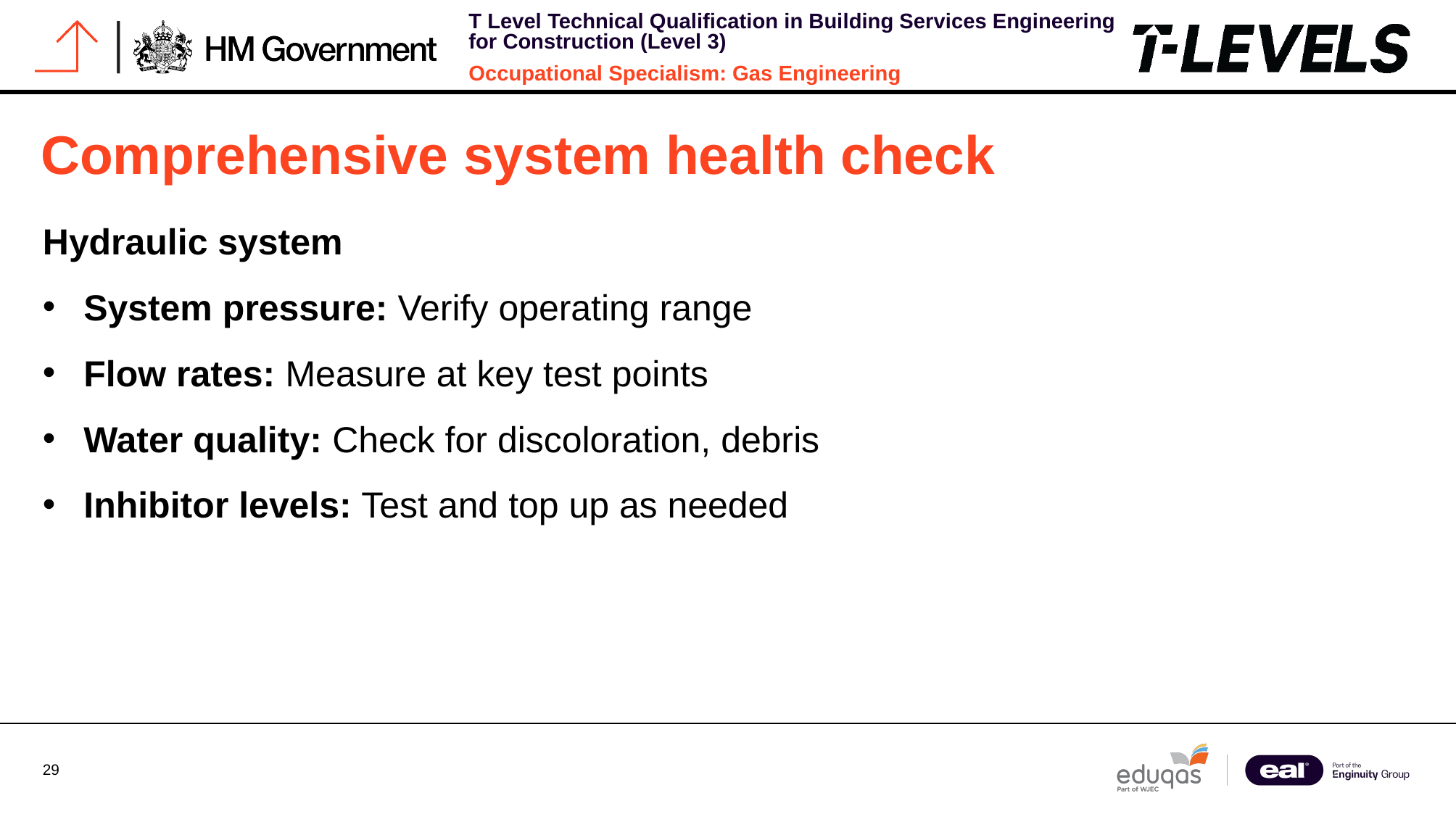

# Comprehensive system health check
Hydraulic system
System pressure: Verify operating range
Flow rates: Measure at key test points
Water quality: Check for discoloration, debris
Inhibitor levels: Test and top up as needed